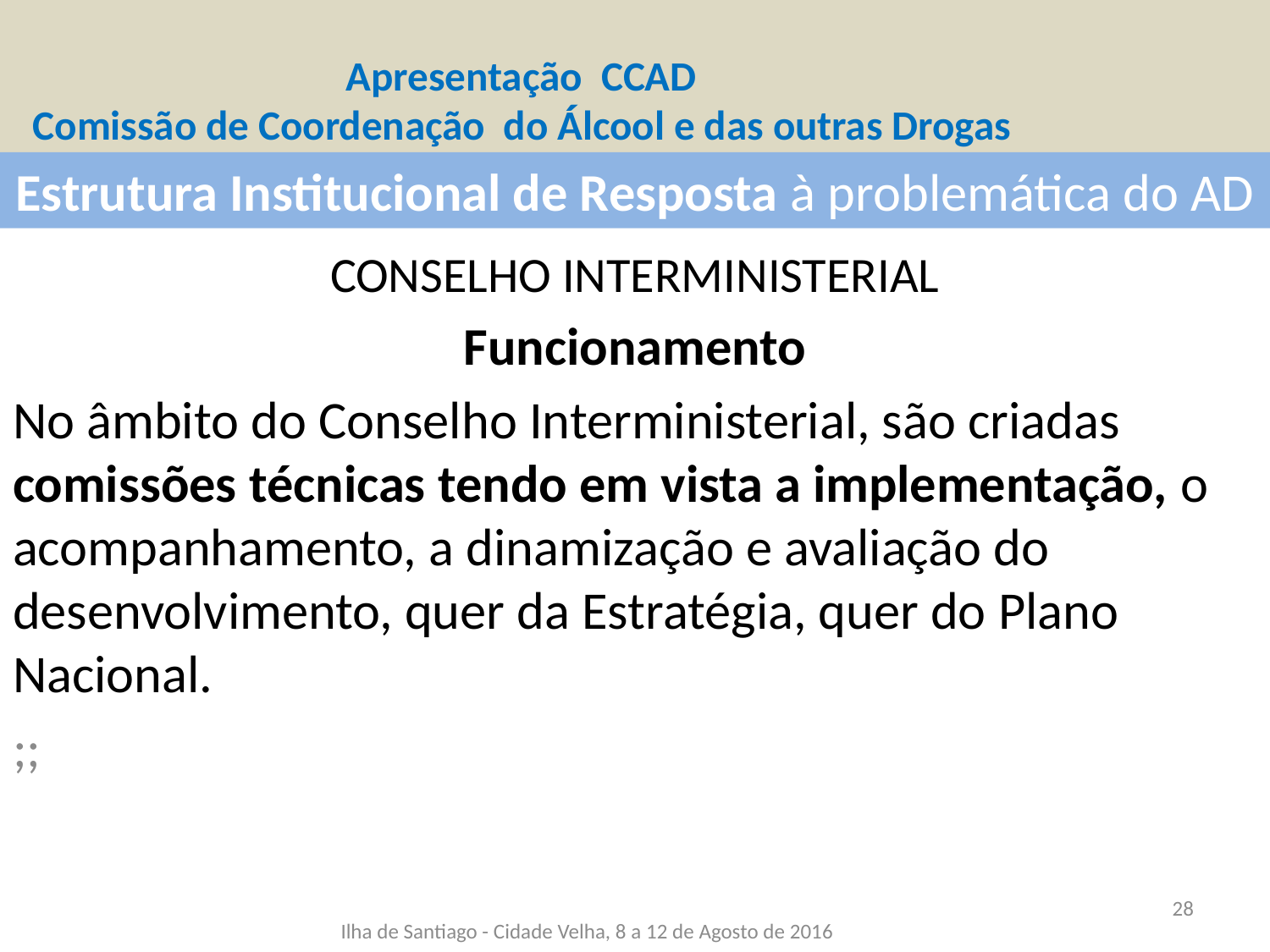

# Apresentação  CCAD Comissão de Coordenação  do Álcool e das outras Drogas
Estrutura Institucional de Resposta à problemática do AD
CONSELHO INTERMINISTERIAL
Funcionamento
No âmbito do Conselho Interministerial, são criadas comissões técnicas tendo em vista a implementação, o acompanhamento, a dinamização e avaliação do desenvolvimento, quer da Estratégia, quer do Plano Nacional.
;;

28
Ilha de Santiago - Cidade Velha, 8 a 12 de Agosto de 2016